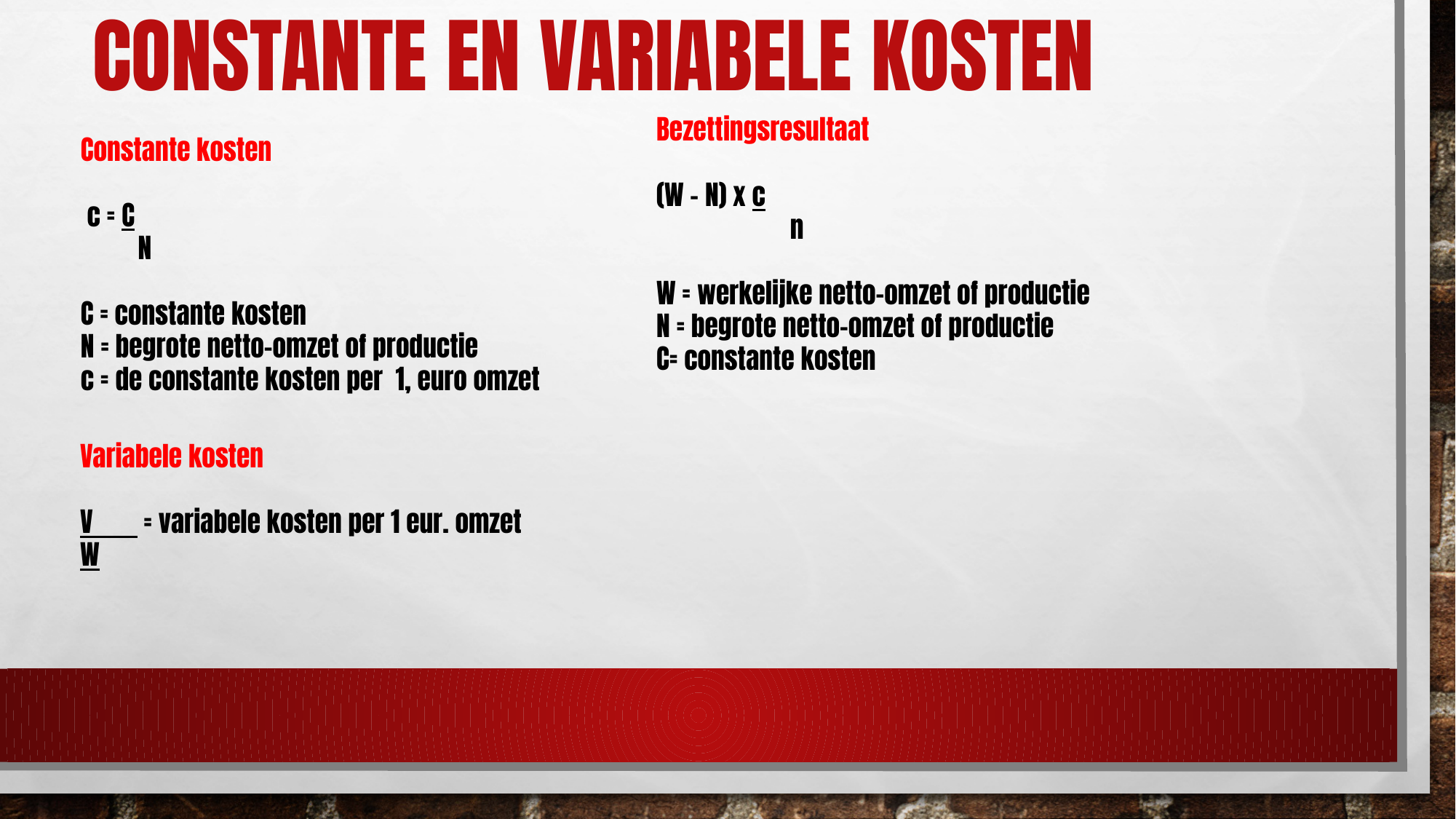

# constante en variabele kosten
Bezettingsresultaat

(W – N) x c
                     n

W = werkelijke netto-omzet of productie
N = begrote netto-omzet of productie
C= constante kosten
Constante kosten

 c = C
         N

C = constante kosten
N = begrote netto-omzet of productie
c = de constante kosten per  1, euro omzet

Variabele kosten

V        = variabele kosten per 1 eur. omzet
W